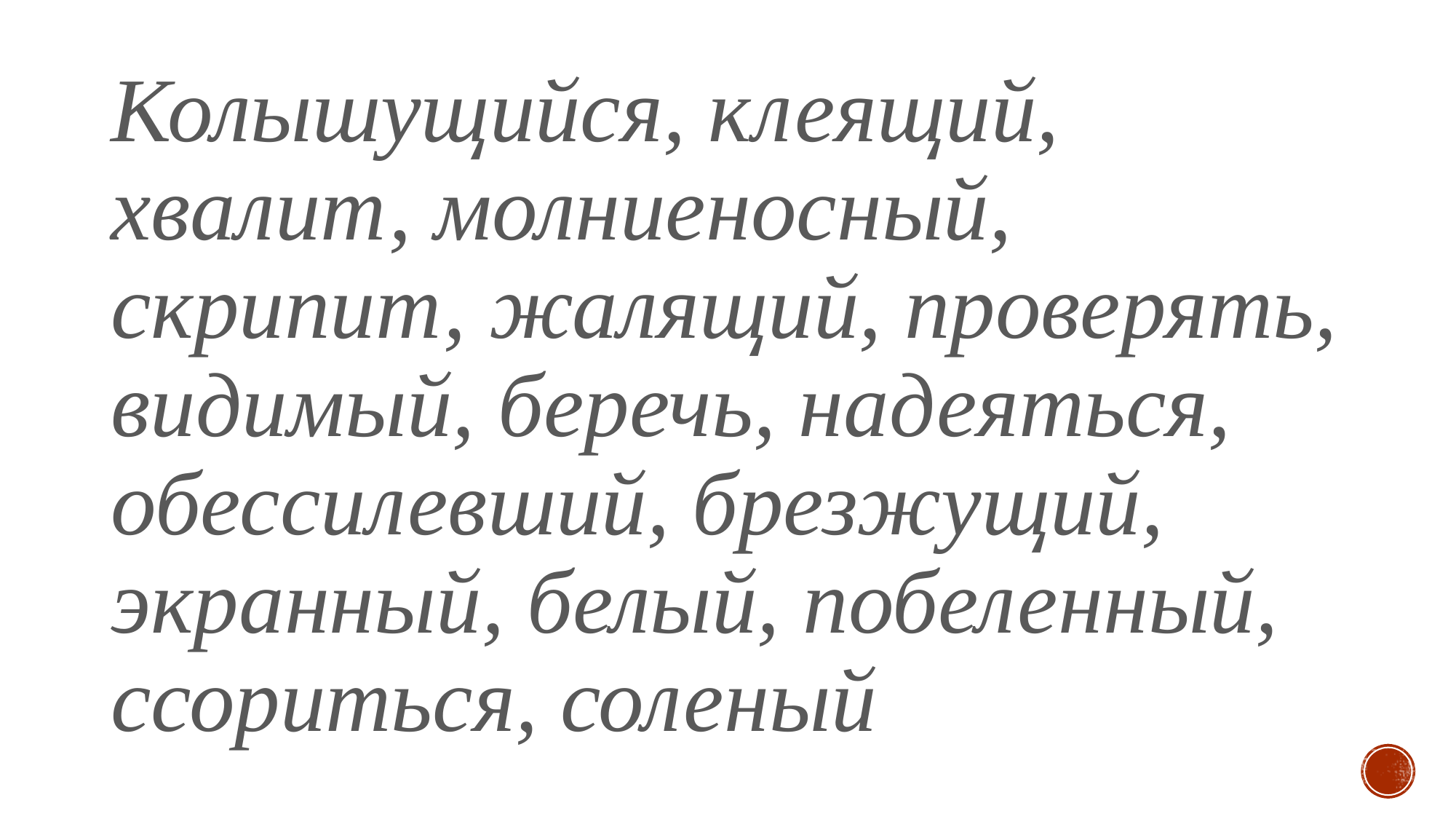

Колышущийся, клеящий, хвалит, молниеносный, скрипит, жалящий, проверять, видимый, беречь, надеяться, обессилевший, брезжущий, экранный, белый, побеленный, ссориться, соленый
#